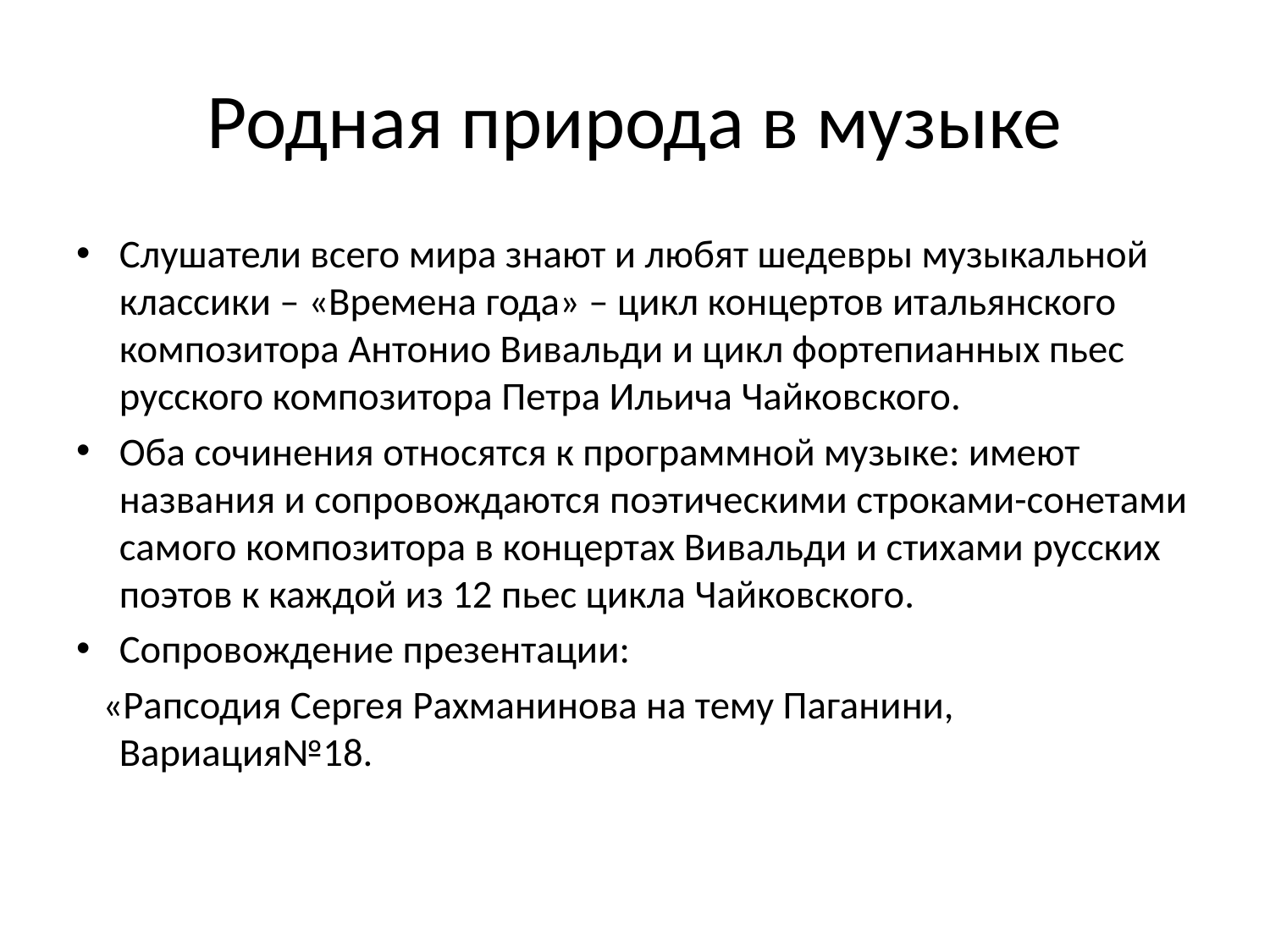

# Родная природа в музыке
Слушатели всего мира знают и любят шедевры музыкальной классики – «Времена года» – цикл концертов итальянского композитора Антонио Вивальди и цикл фортепианных пьес русского композитора Петра Ильича Чайковского.
Оба сочинения относятся к программной музыке: имеют названия и сопровождаются поэтическими строками-сонетами самого композитора в концертах Вивальди и стихами русских поэтов к каждой из 12 пьес цикла Чайковского.
Сопровождение презентации:
   «Рапсодия Сергея Рахманинова на тему Паганини, Вариация№18.